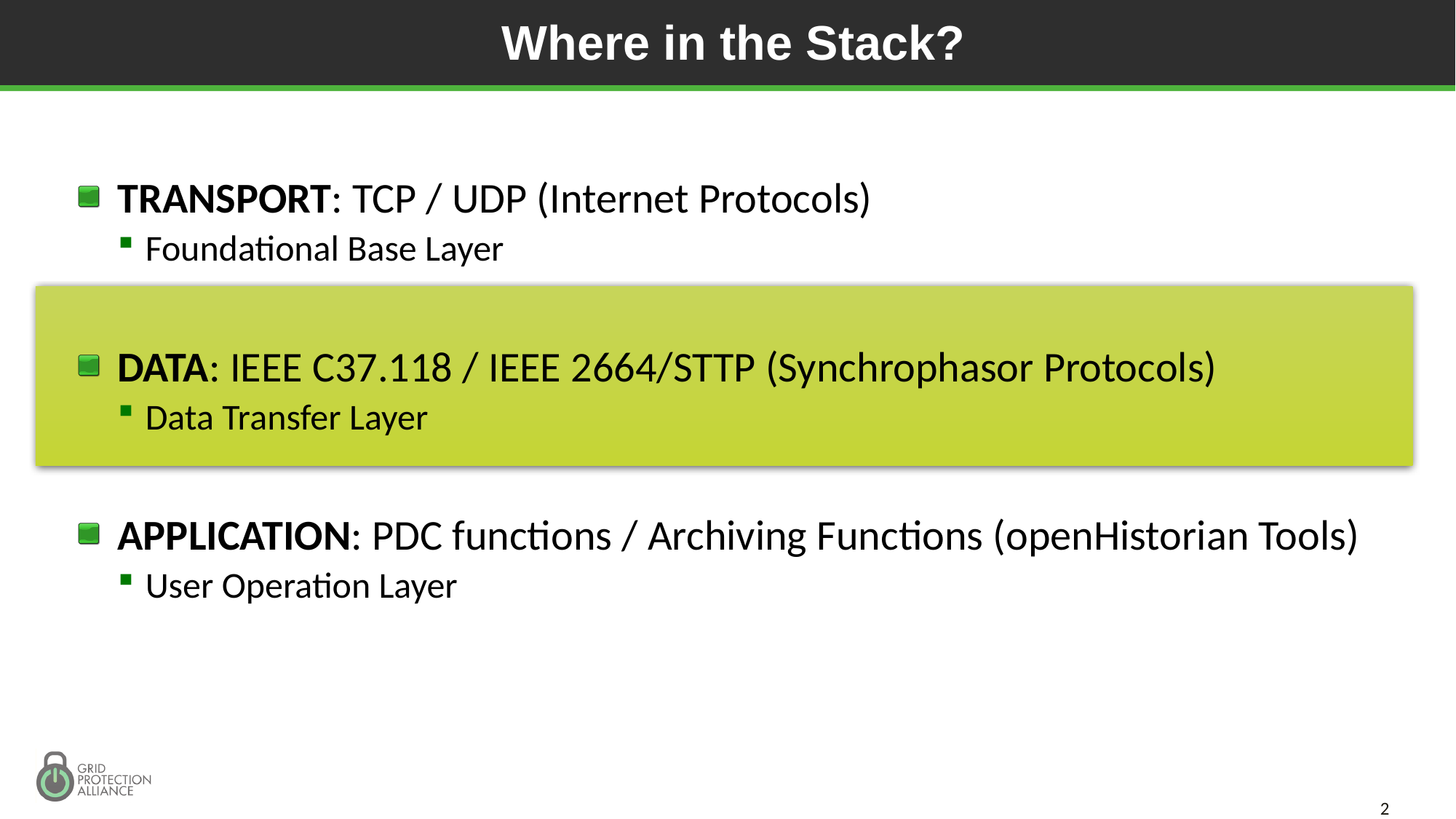

# Where in the Stack?
TRANSPORT: TCP / UDP (Internet Protocols)
Foundational Base Layer

DATA: IEEE C37.118 / IEEE 2664/STTP (Synchrophasor Protocols)
Data Transfer Layer

APPLICATION: PDC functions / Archiving Functions (openHistorian Tools)
User Operation Layer